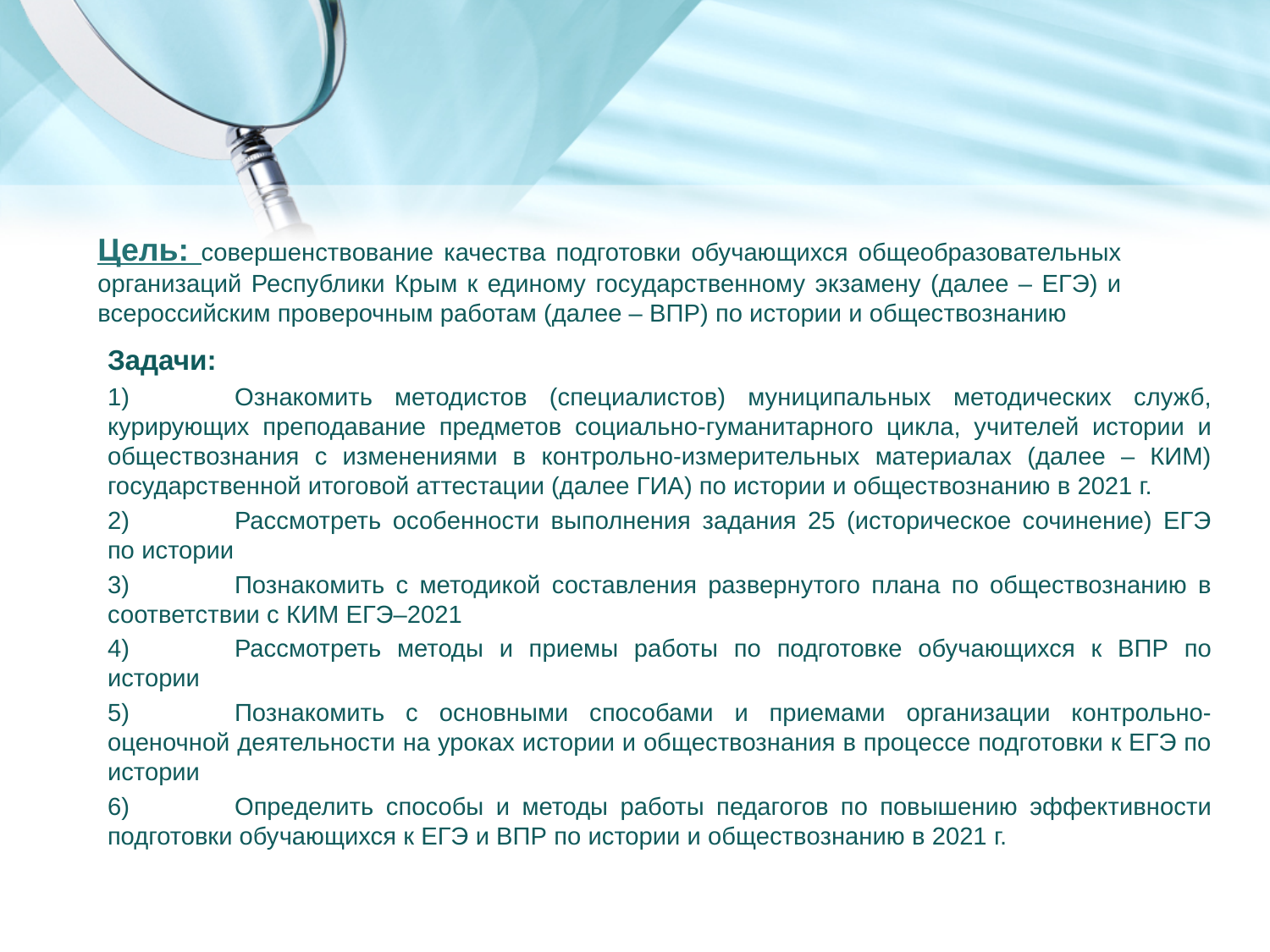

# Цель: совершенствование качества подготовки обучающихся общеобразовательных организаций Республики Крым к единому государственному экзамену (далее – ЕГЭ) и всероссийским проверочным работам (далее – ВПР) по истории и обществознанию
Задачи:
1)	Ознакомить методистов (специалистов) муниципальных методических служб, курирующих преподавание предметов социально-гуманитарного цикла, учителей истории и обществознания с изменениями в контрольно-измерительных материалах (далее – КИМ) государственной итоговой аттестации (далее ГИА) по истории и обществознанию в 2021 г.
2)	Рассмотреть особенности выполнения задания 25 (историческое сочинение) ЕГЭ по истории
3)	Познакомить с методикой составления развернутого плана по обществознанию в соответствии с КИМ ЕГЭ–2021
4)	Рассмотреть методы и приемы работы по подготовке обучающихся к ВПР по истории
5)	Познакомить с основными способами и приемами организации контрольно-оценочной деятельности на уроках истории и обществознания в процессе подготовки к ЕГЭ по истории
6)	Определить способы и методы работы педагогов по повышению эффективности подготовки обучающихся к ЕГЭ и ВПР по истории и обществознанию в 2021 г.